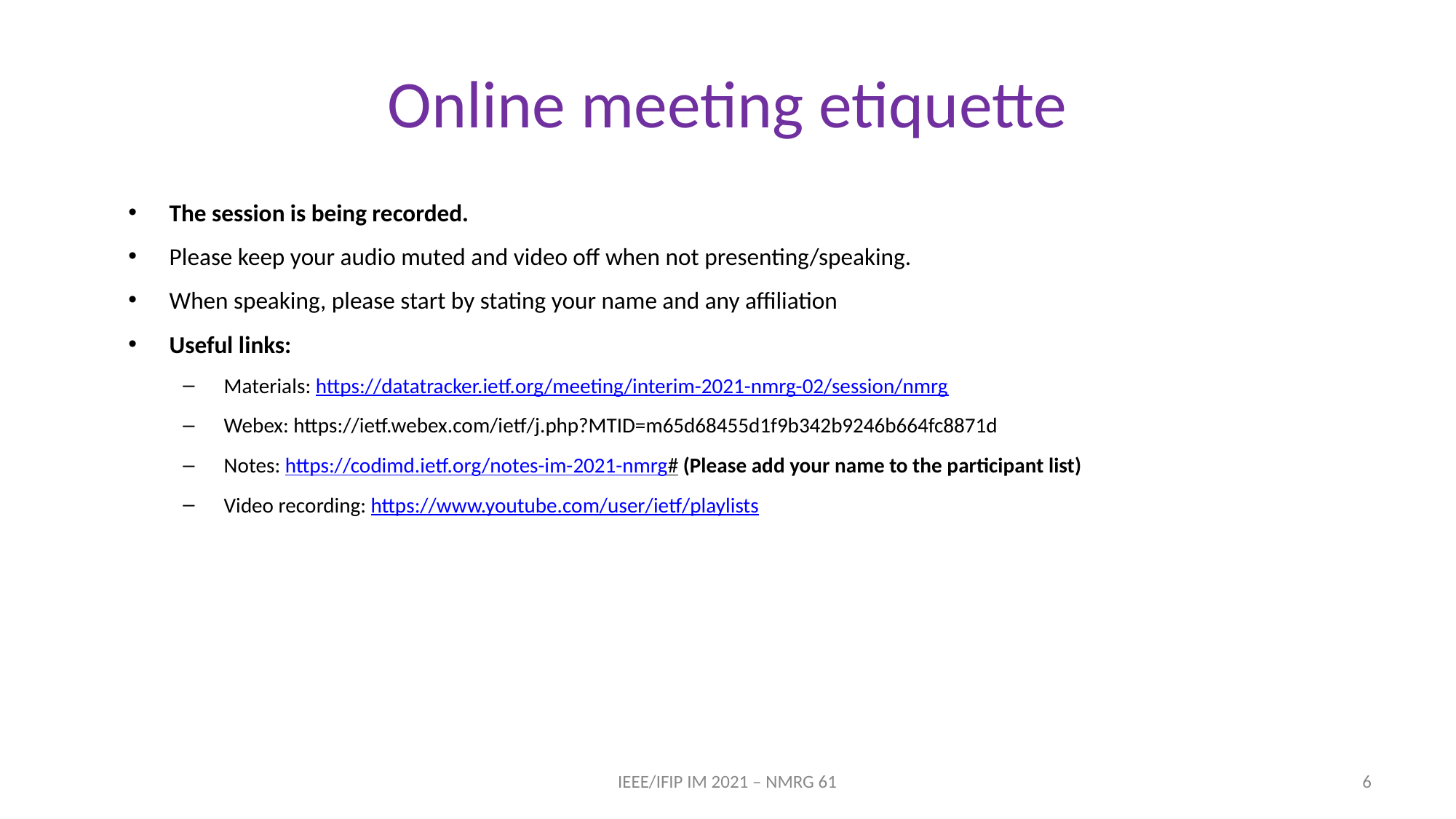

# Online meeting etiquette
The session is being recorded.
Please keep your audio muted and video off when not presenting/speaking.
When speaking, please start by stating your name and any affiliation
Useful links:
Materials: https://datatracker.ietf.org/meeting/interim-2021-nmrg-02/session/nmrg
Webex: https://ietf.webex.com/ietf/j.php?MTID=m65d68455d1f9b342b9246b664fc8871d
Notes: https://codimd.ietf.org/notes-im-2021-nmrg# (Please add your name to the participant list)
Video recording: https://www.youtube.com/user/ietf/playlists

IEEE/IFIP IM 2021 – NMRG 61
6